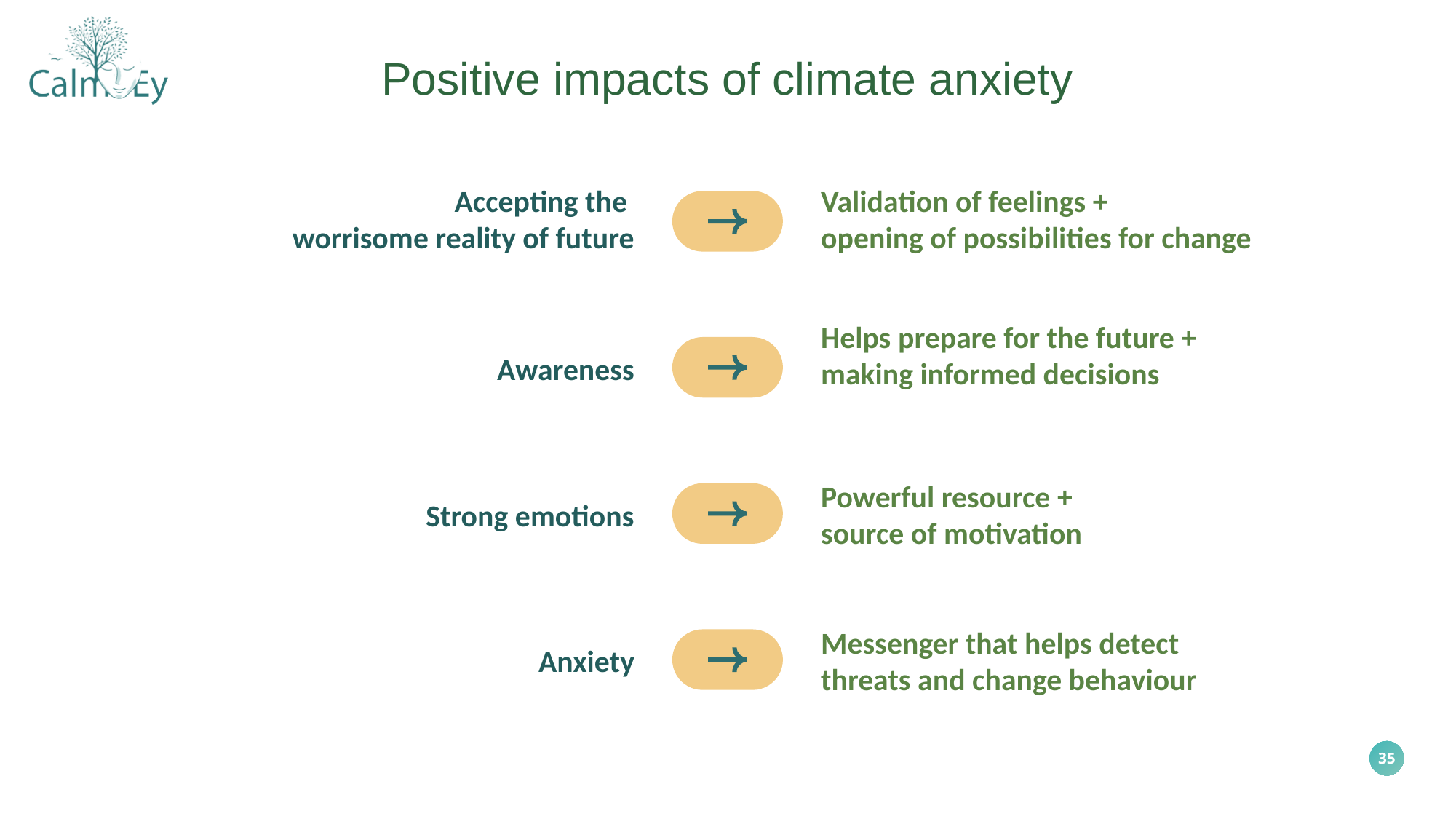

Positive impacts of climate anxiety
Accepting the
worrisome reality of future
Validation of feelings +
opening of possibilities for change

Helps prepare for the future +  making informed decisions

Awareness

Powerful resource +
source of motivation

Strong emotions

Messenger that helps detect threats and change behaviour

Anxiety